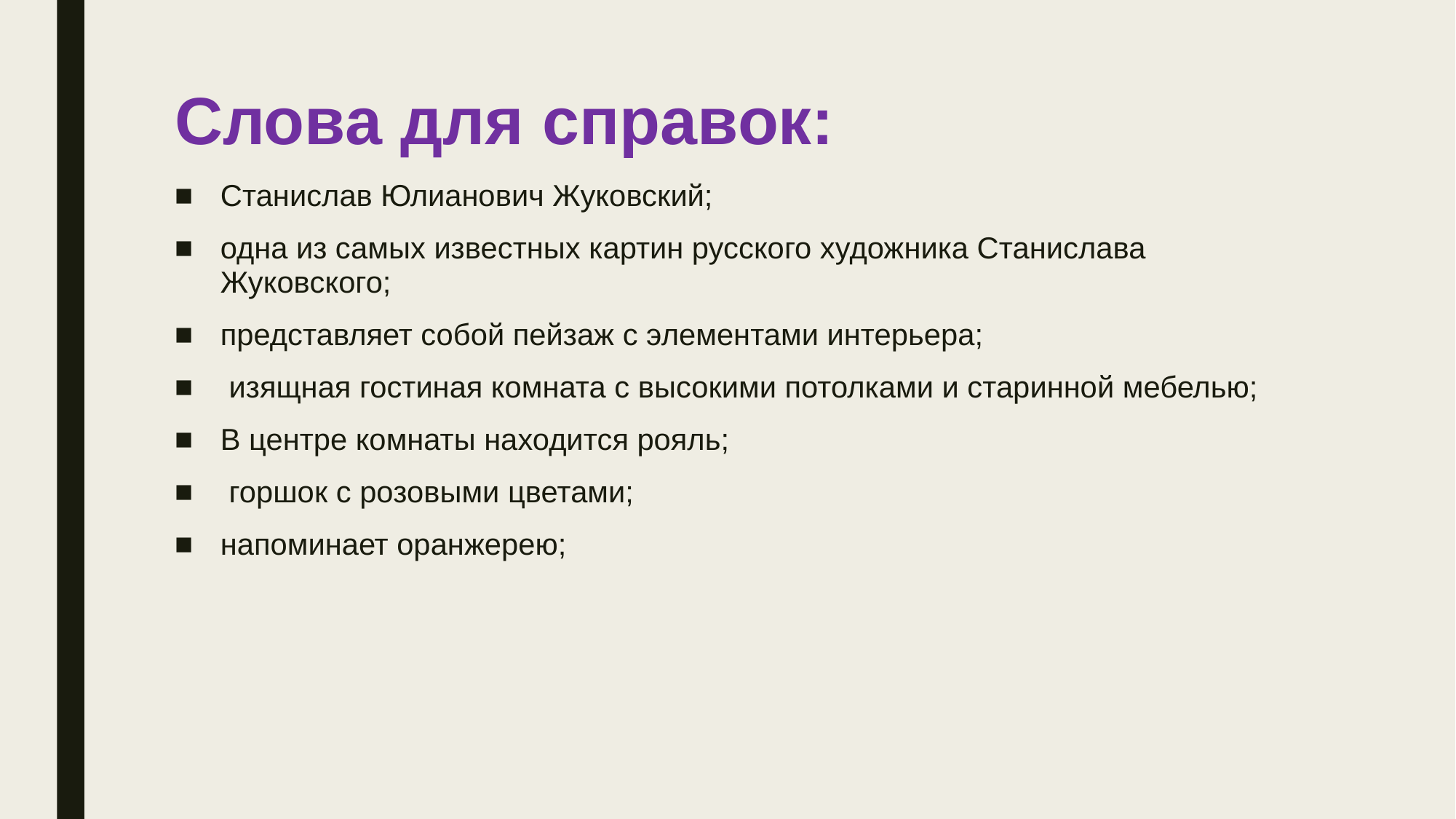

# Слова для справок:
Станислав Юлианович Жуковский;
одна из самых известных картин русского художника Станислава Жуковского;
представляет собой пейзаж с элементами интерьера;
 изящная гостиная комната с высокими потолками и старинной мебелью;
В центре комнаты находится рояль;
 горшок с розовыми цветами;
напоминает оранжерею;